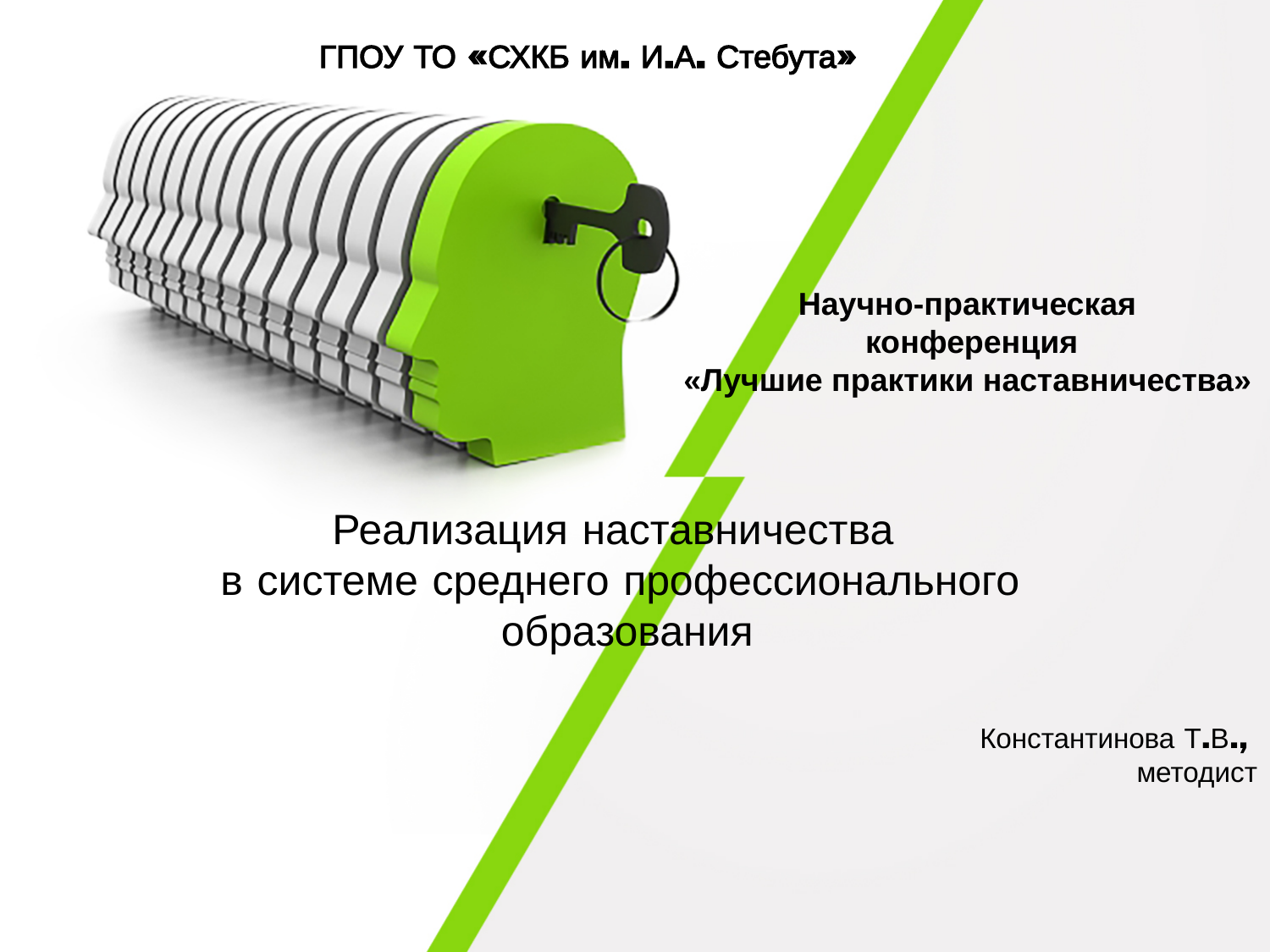

ГПОУ ТО «СХКБ им. И.А. Стебута»
Научно-практическая
 конференция
«Лучшие практики наставничества»
Реализация наставничества
в системе среднего профессионального
 образования
Константинова Т.В.,
методист